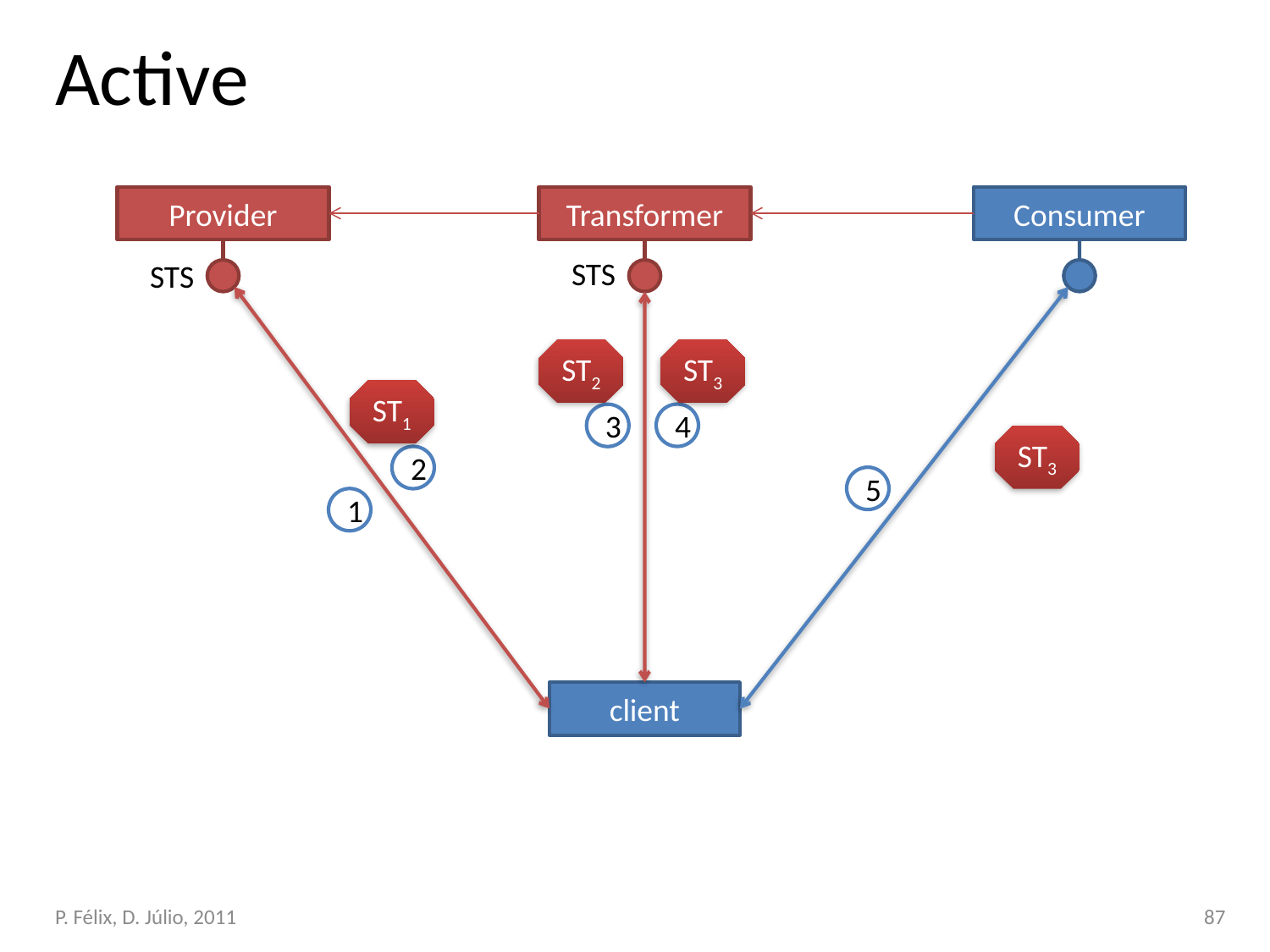

# Active
Provider
Transformer
Consumer
STS
STS

ST2
ST3
ST1
4
3
ST3
2
5
1
client
P. Félix, D. Júlio, 2011
87